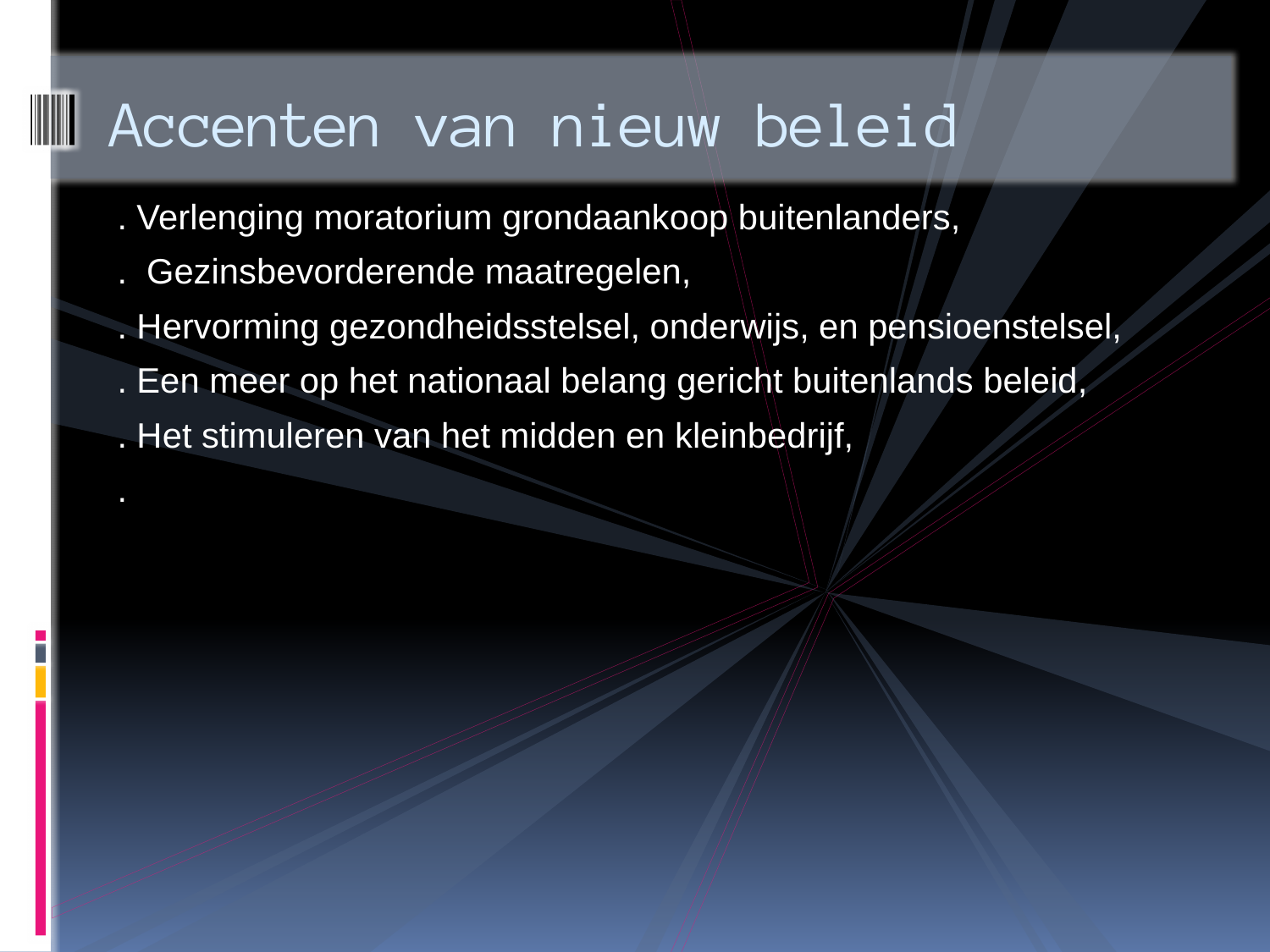

# Accenten van nieuw beleid
. Verlenging moratorium grondaankoop buitenlanders,
.  Gezinsbevorderende maatregelen,
. Hervorming gezondheidsstelsel, onderwijs, en pensioenstelsel,
. Een meer op het nationaal belang gericht buitenlands beleid,
. Het stimuleren van het midden en kleinbedrijf,
.